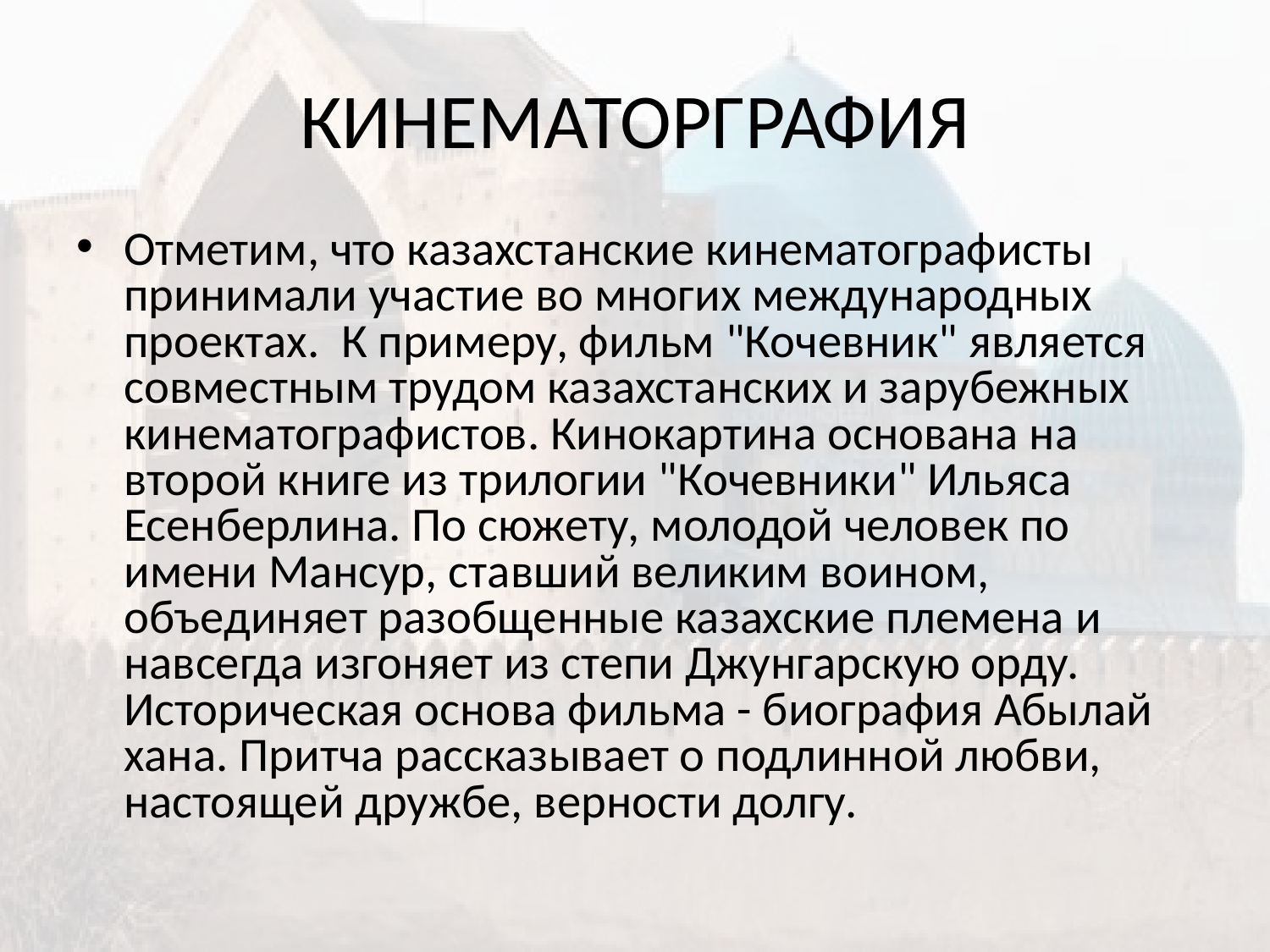

# КИНЕМАТОРГРАФИЯ
Отметим, что казахстанские кинематографисты принимали участие во многих международных проектах.  К примеру, фильм "Кочевник" является совместным трудом казахстанских и зарубежных кинематографистов. Кинокартина основана на второй книге из трилогии "Кочевники" Ильяса Есенберлина. По сюжету, молодой человек по имени Мансур, ставший великим воином, объединяет разобщенные казахские племена и навсегда изгоняет из степи Джунгарскую орду. Историческая основа фильма - биография Абылай хана. Притча рассказывает о подлинной любви, настоящей дружбе, верности долгу.